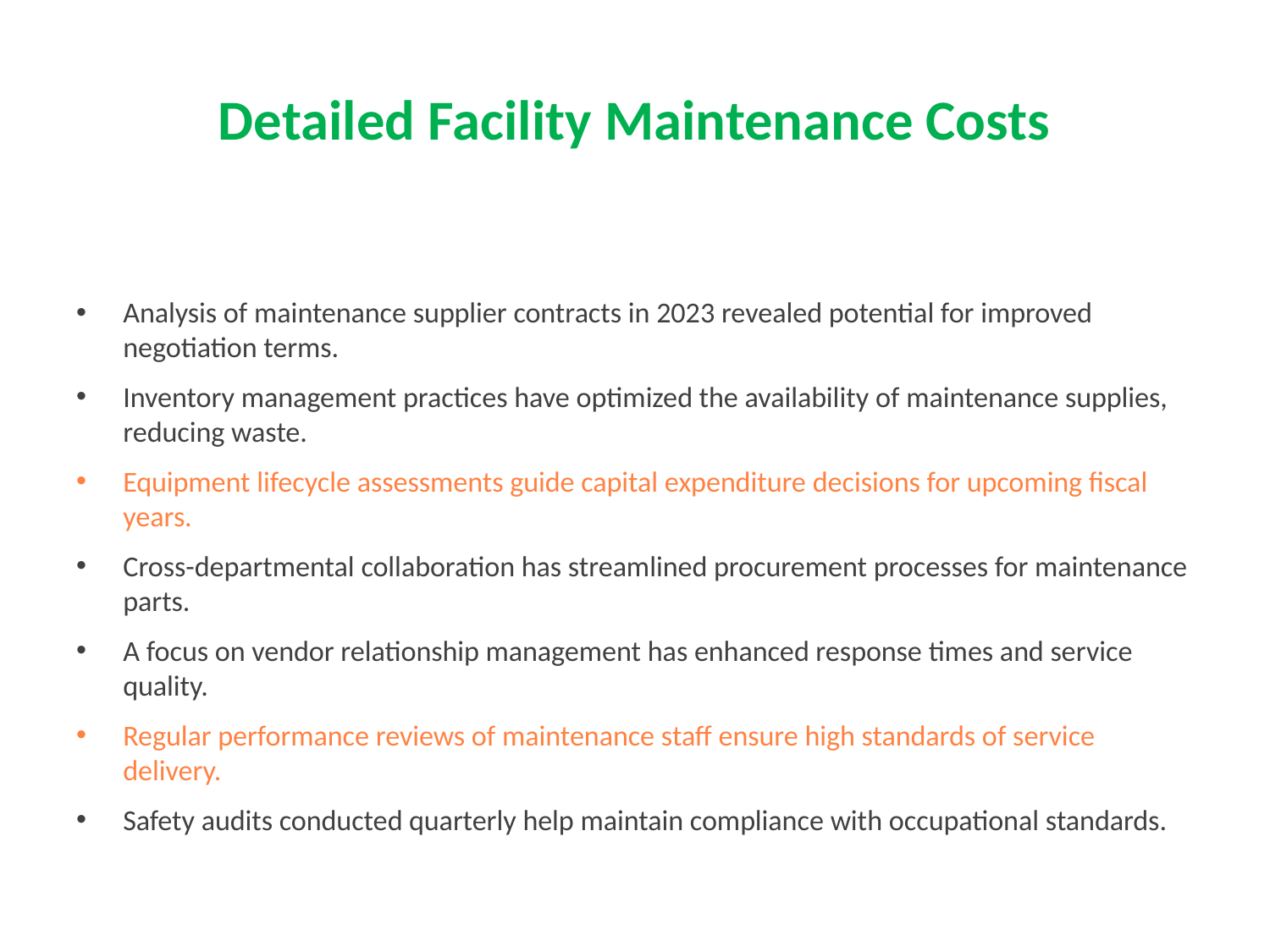

# Detailed Facility Maintenance Costs

Analysis of maintenance supplier contracts in 2023 revealed potential for improved negotiation terms.
Inventory management practices have optimized the availability of maintenance supplies, reducing waste.
Equipment lifecycle assessments guide capital expenditure decisions for upcoming fiscal years.
Cross-departmental collaboration has streamlined procurement processes for maintenance parts.
A focus on vendor relationship management has enhanced response times and service quality.
Regular performance reviews of maintenance staff ensure high standards of service delivery.
Safety audits conducted quarterly help maintain compliance with occupational standards.